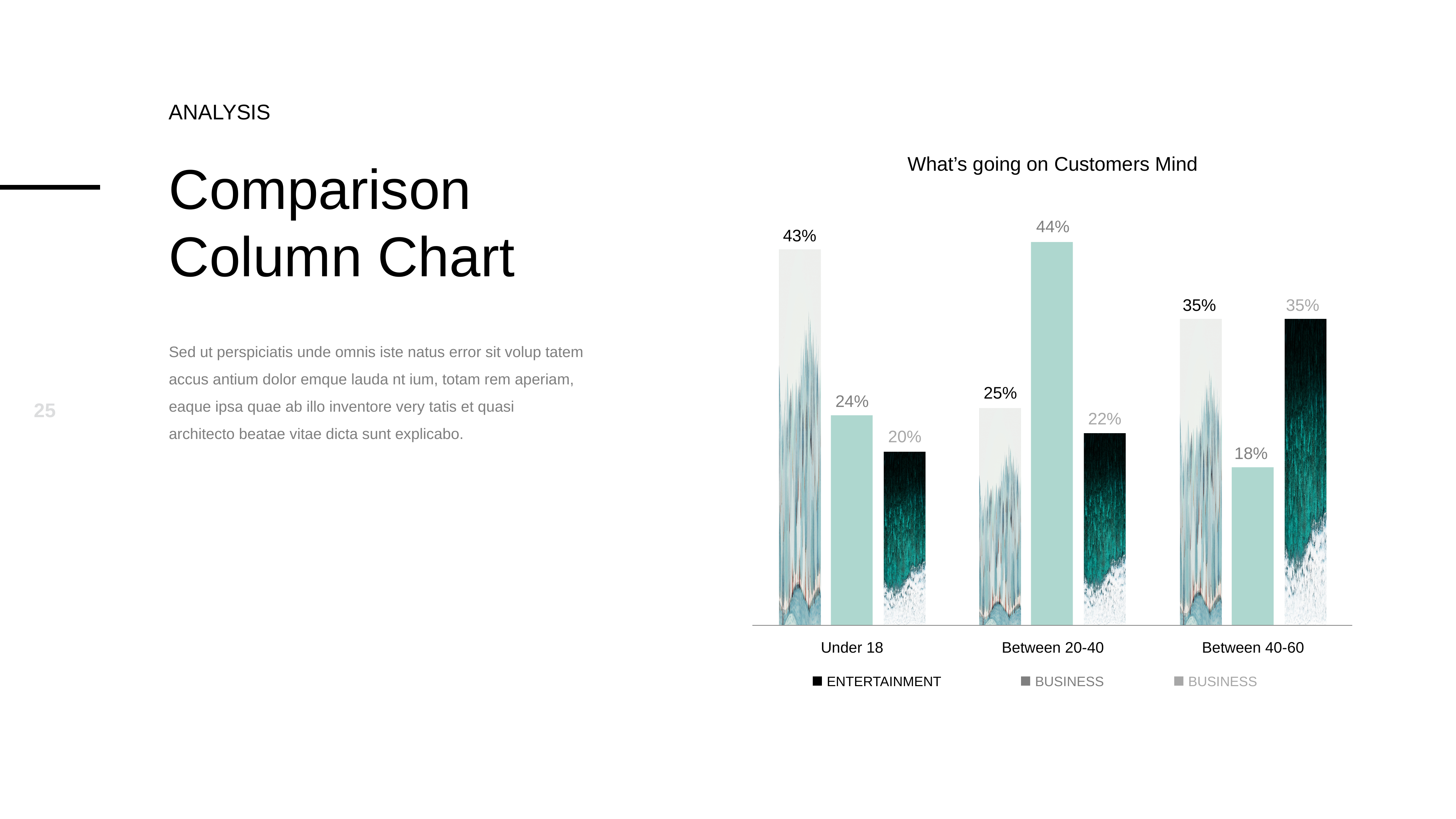

ANALYSIS
What’s going on Customers Mind
Comparison Column Chart
44%
43%

35%
35%

Sed ut perspiciatis unde omnis iste natus error sit volup tatem accus antium dolor emque lauda nt ium, totam rem aperiam, eaque ipsa quae ab illo inventore very tatis et quasi architecto beatae vitae dicta sunt explicabo.
25%
24%

22%

20%

18%

Under 18
Between 20-40
Between 40-60
ENTERTAINMENT
BUSINESS
BUSINESS